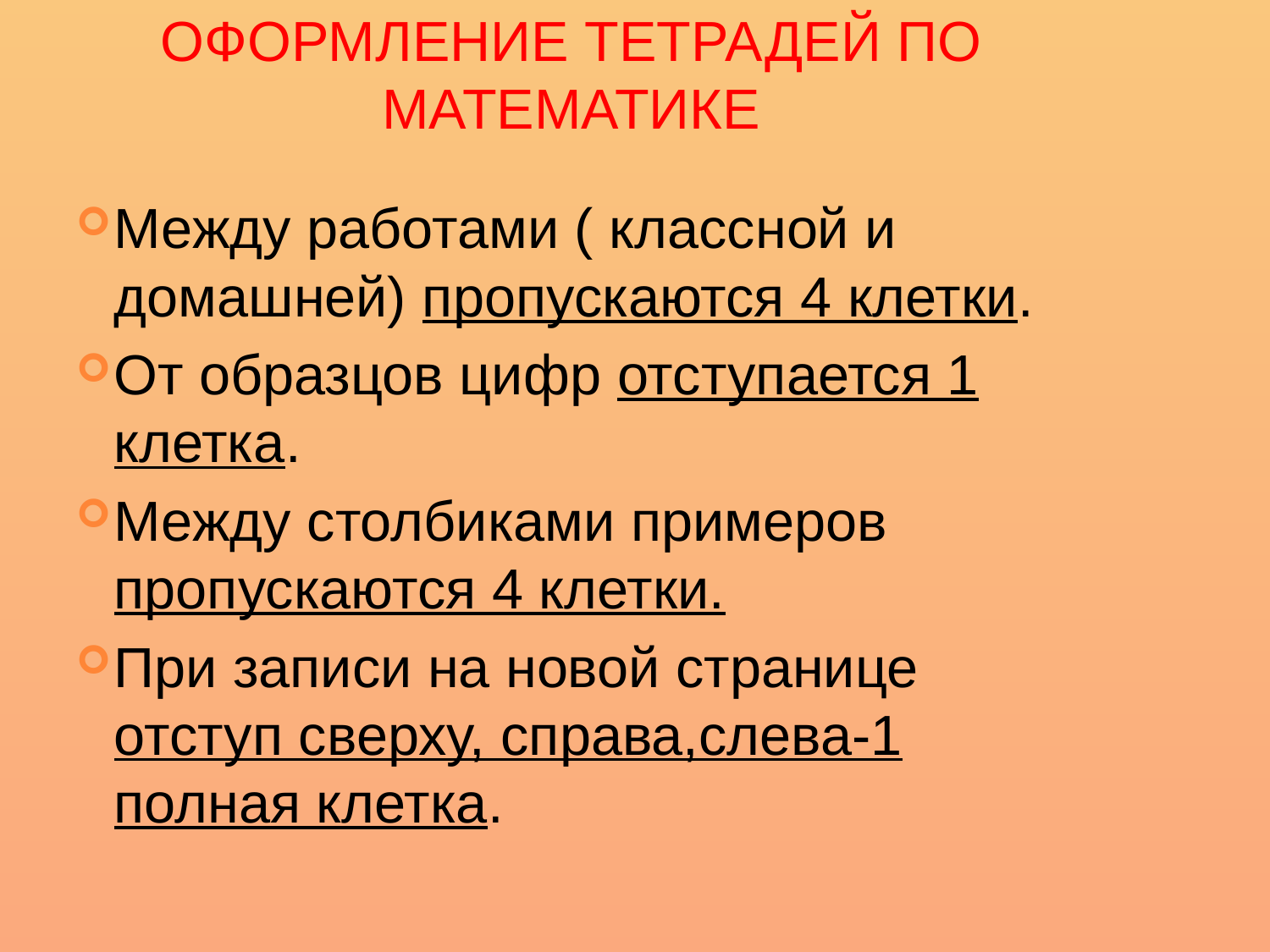

# Оформление тетрадей по математике
Между работами ( классной и домашней) пропускаются 4 клетки.
От образцов цифр отступается 1 клетка.
Между столбиками примеров пропускаются 4 клетки.
При записи на новой странице отступ сверху, справа,слева-1 полная клетка.